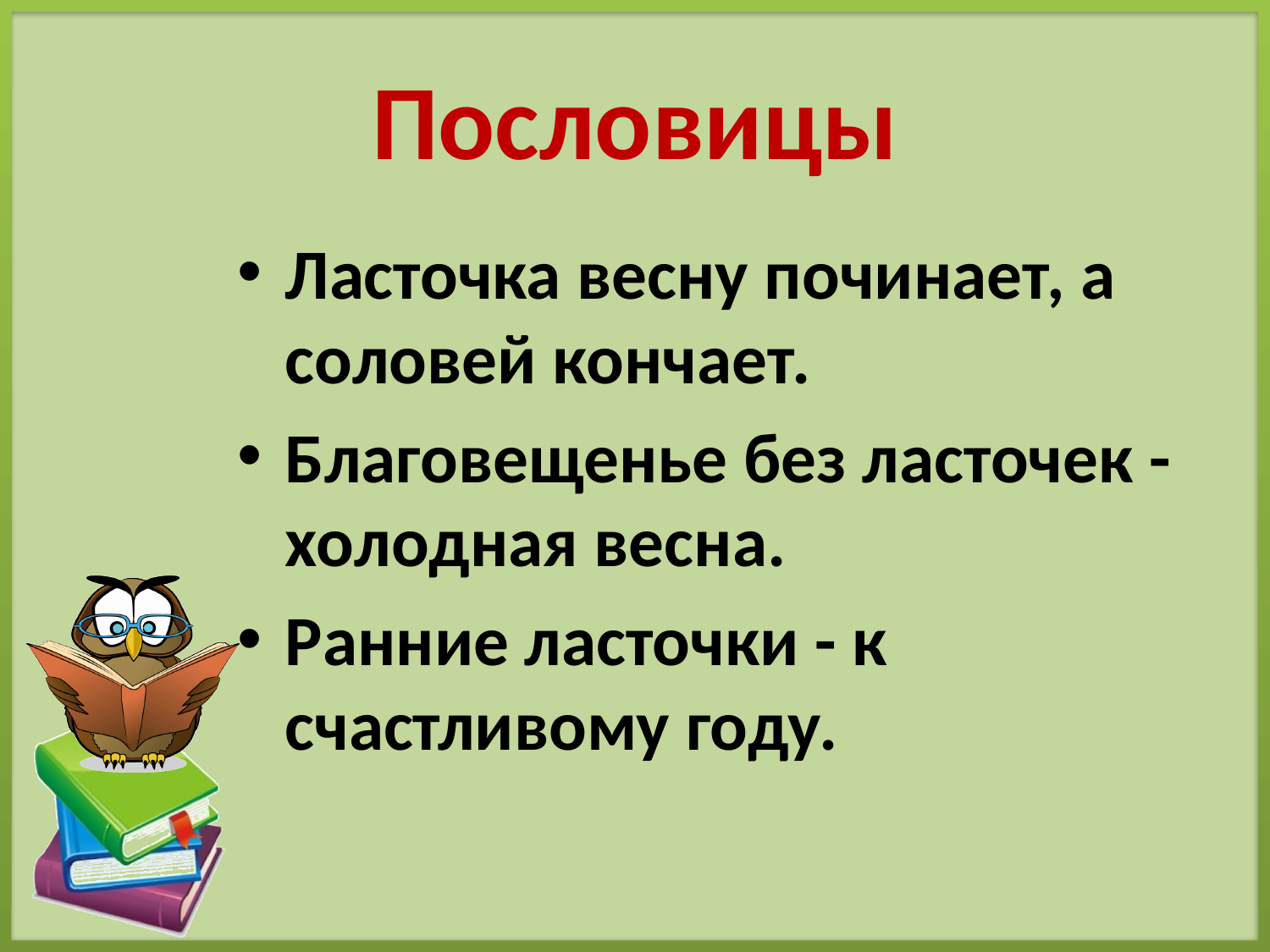

# Пословицы
Ласточка весну починает, а соловей кончает.
Благовещенье без ласточек - холодная весна.
Ранние ласточки - к счастливому году.